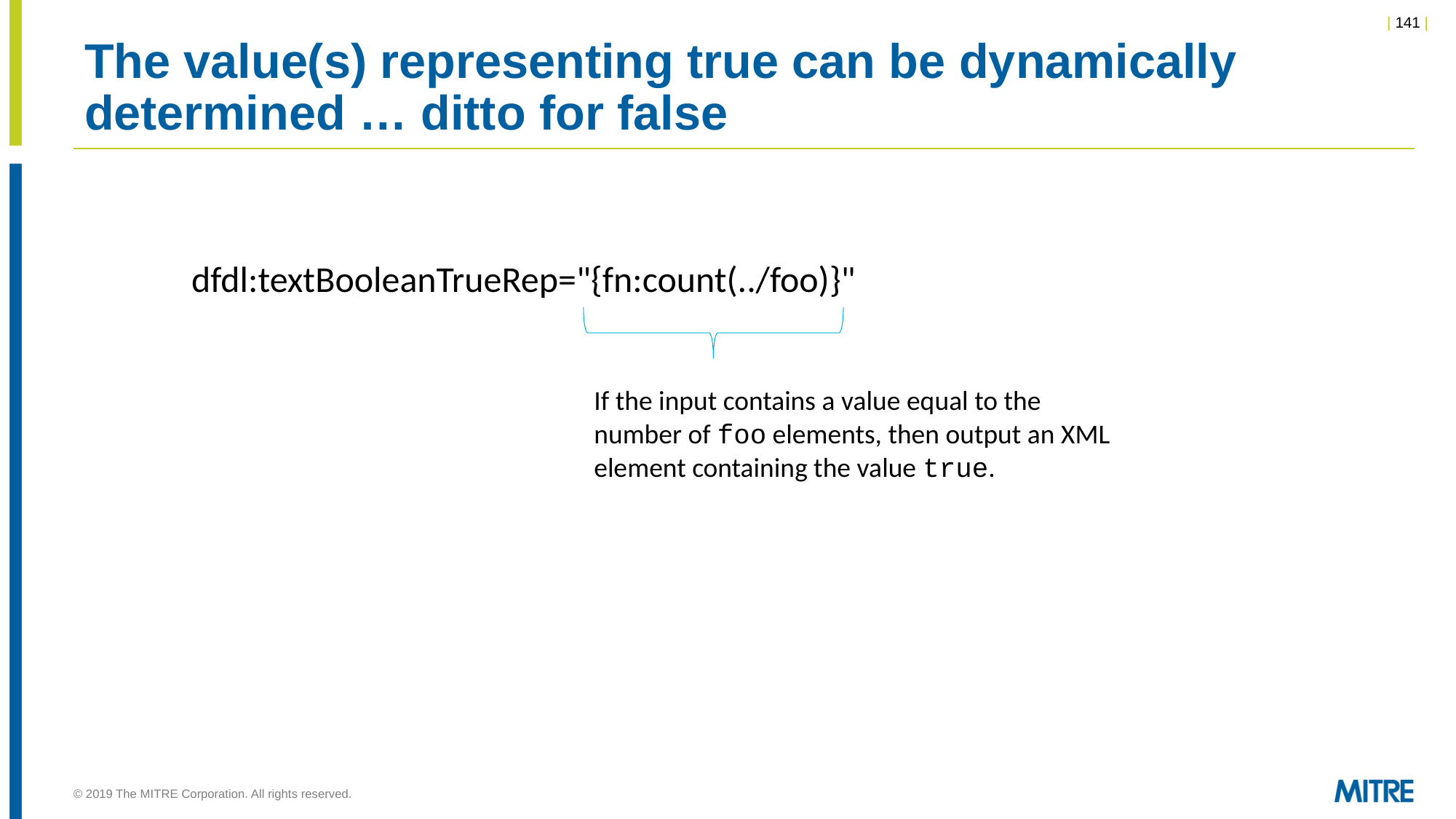

# The value(s) representing true can be dynamically determined … ditto for false

dfdl:textBooleanTrueRep="{fn:count(../foo)}"
If the input contains a value equal to the number of foo elements, then output an XML element containing the value true.
© 2019 The MITRE Corporation. All rights reserved.